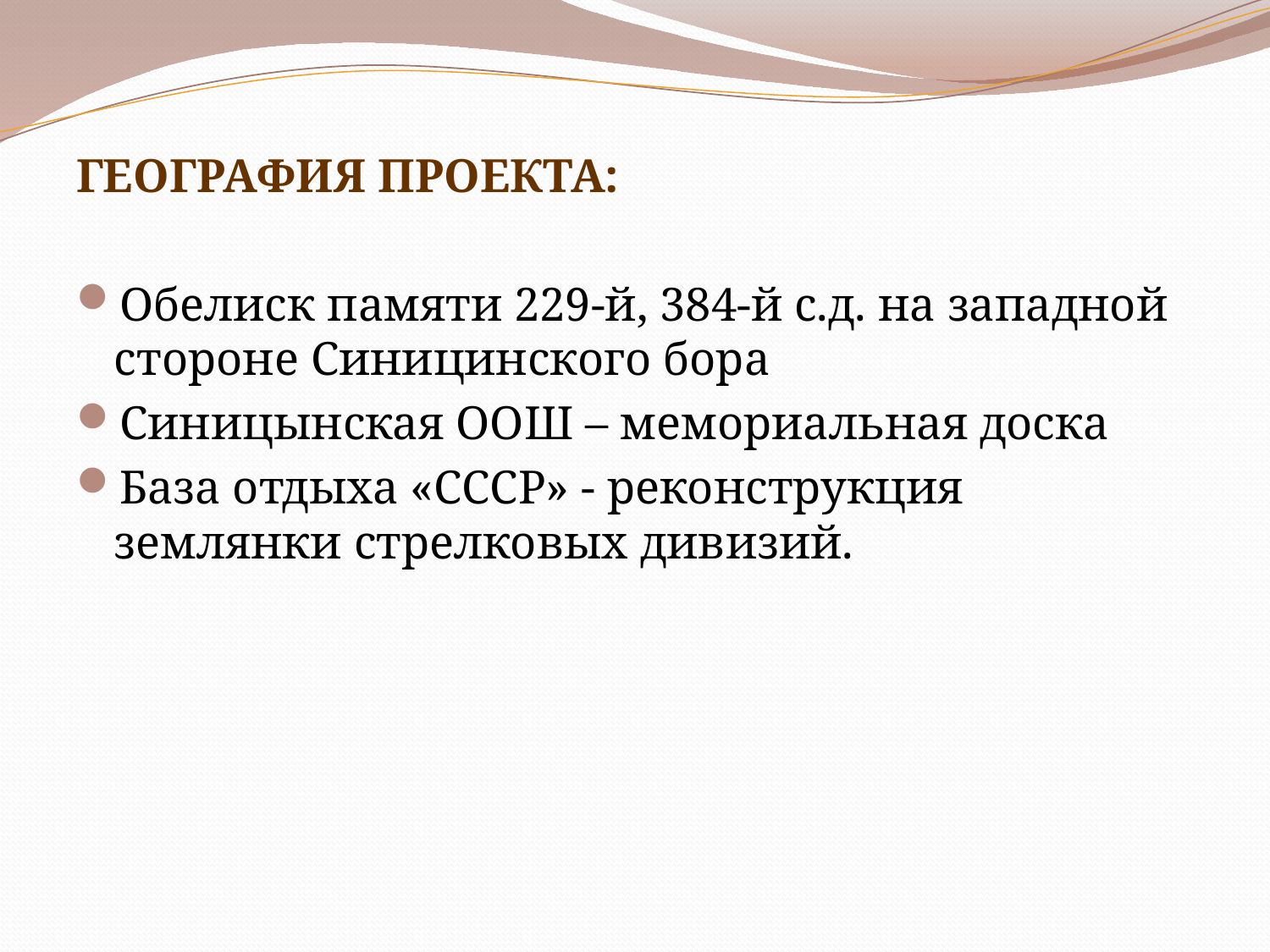

ГЕОГРАФИЯ ПРОЕКТА:

Обелиск памяти 229-й, 384-й с.д. на западной стороне Синицинского бора
Синицынская ООШ – мемориальная доска
База отдыха «СССР» - реконструкция землянки стрелковых дивизий.